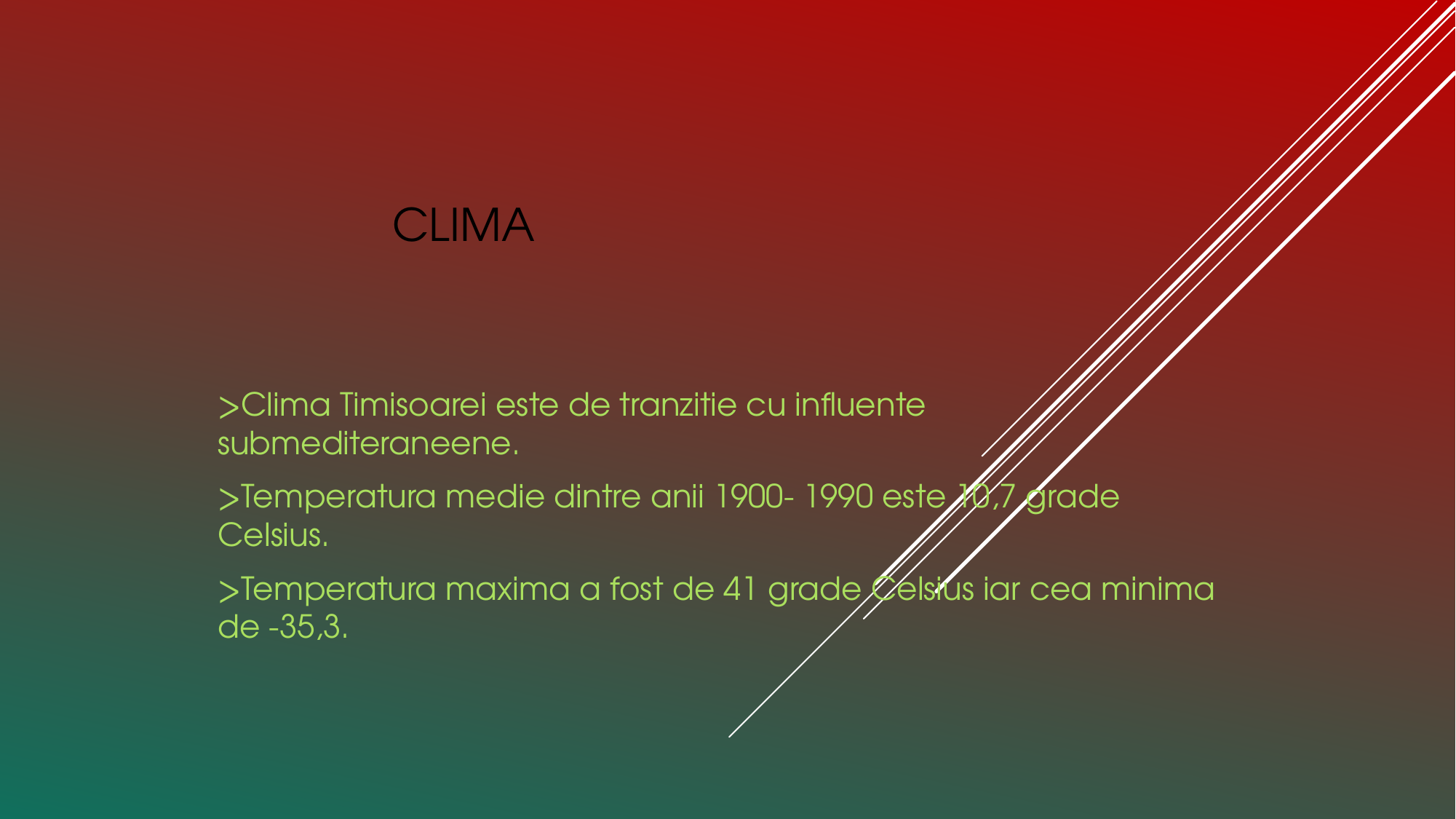

# Clima
>Clima Timisoarei este de tranzitie cu influente submediteraneene.
>Temperatura medie dintre anii 1900- 1990 este 10,7 grade Celsius.
>Temperatura maxima a fost de 41 grade Celsius iar cea minima de -35,3.